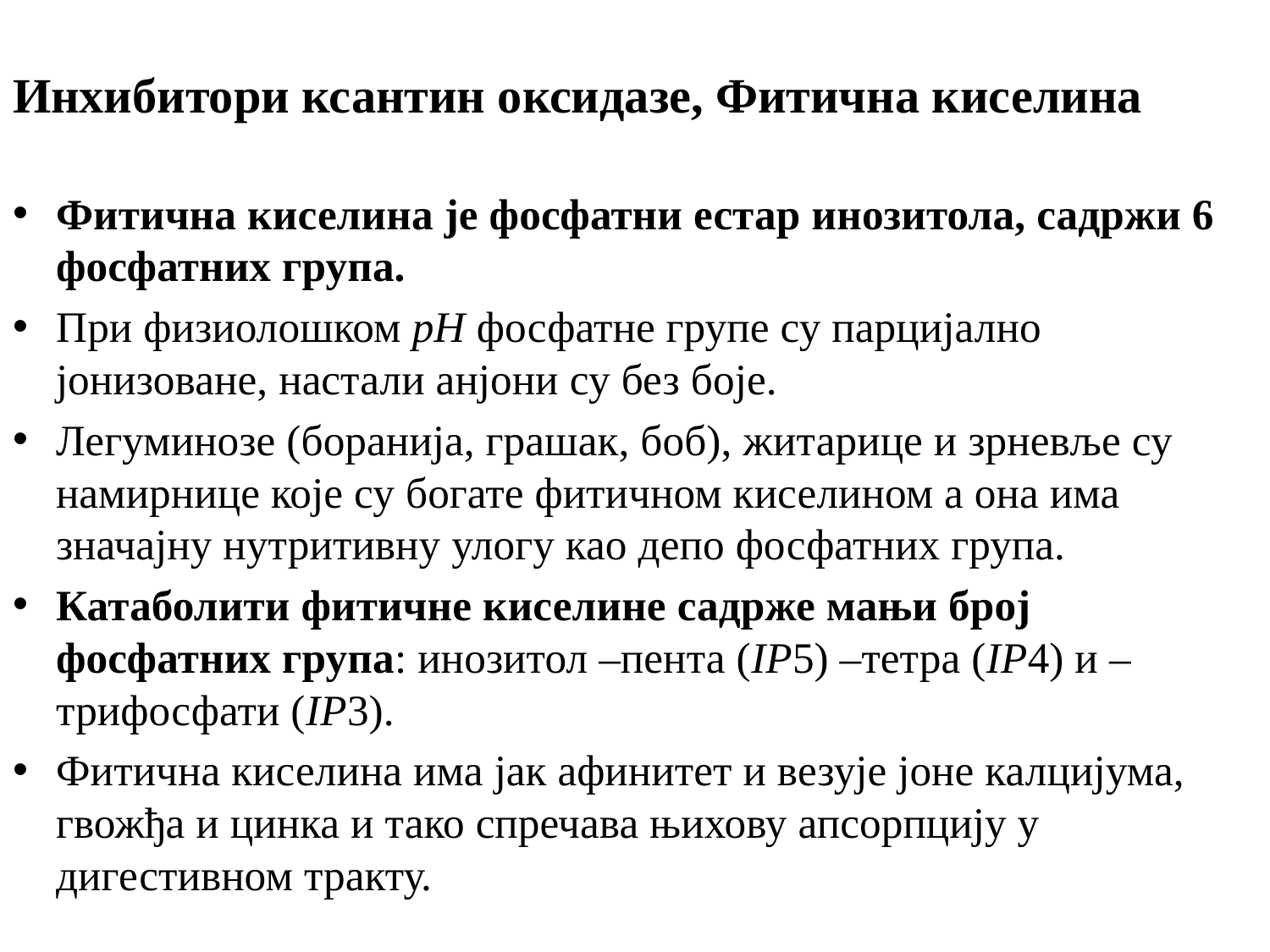

# Инхибитори ксантин оксидазе, Фитична киселина
Фитична киселина је фосфатни естар инозитола, садржи 6 фосфатних група.
При физиолошком pH фосфатне групе су парцијално јонизоване, настали анјони су без боје.
Легуминозе (боранија, грашак, боб), житарице и зрневље су намирнице које су богате фитичном киселином а она има значајну нутритивну улогу као депо фосфатних група.
Катаболити фитичне киселине садрже мањи број фосфатних група: инозитол –пента (IP5) –тетра (IP4) и –трифосфати (IP3).
Фитична киселина има јак афинитет и везује јоне калцијума, гвожђа и цинка и тако спречава њихову апсорпцију у дигестивном тракту.